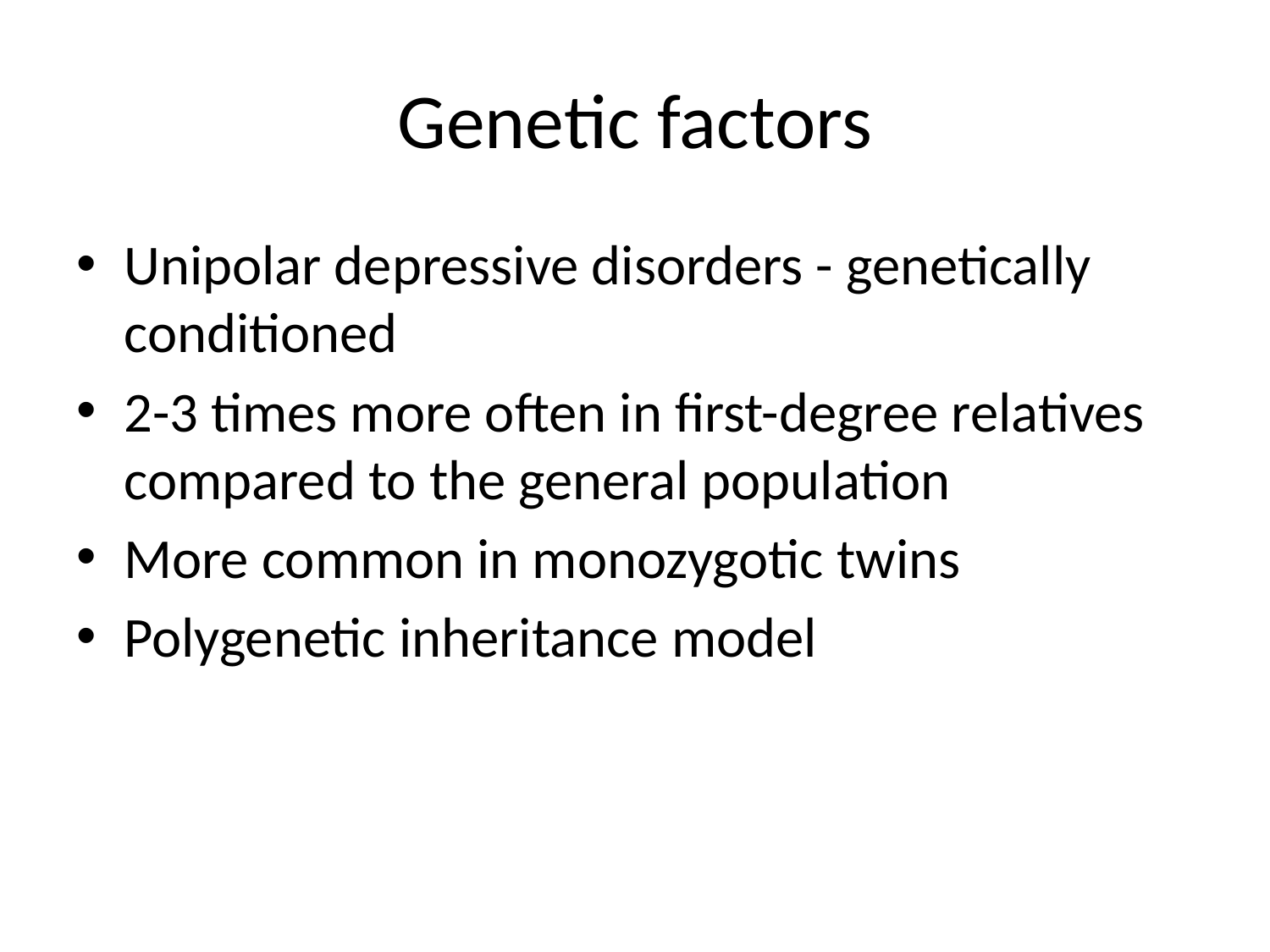

# Genetic factors
Unipolar depressive disorders - genetically conditioned
2-3 times more often in first-degree relatives compared to the general population
More common in monozygotic twins
Polygenetic inheritance model